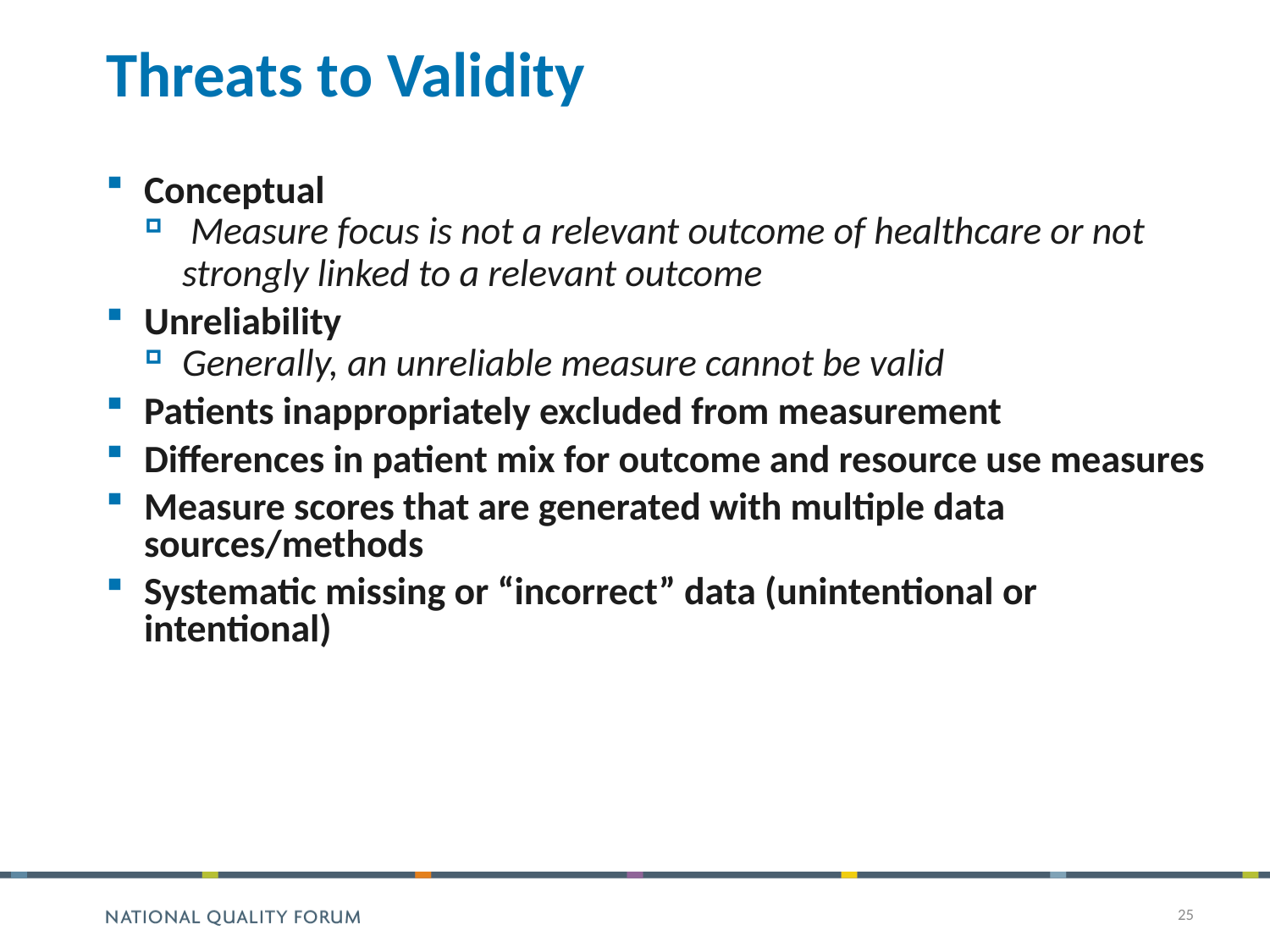

# Threats to Validity
Conceptual
 Measure focus is not a relevant outcome of healthcare or not strongly linked to a relevant outcome
Unreliability
Generally, an unreliable measure cannot be valid
Patients inappropriately excluded from measurement
Differences in patient mix for outcome and resource use measures
Measure scores that are generated with multiple data sources/methods
Systematic missing or “incorrect” data (unintentional or intentional)

25